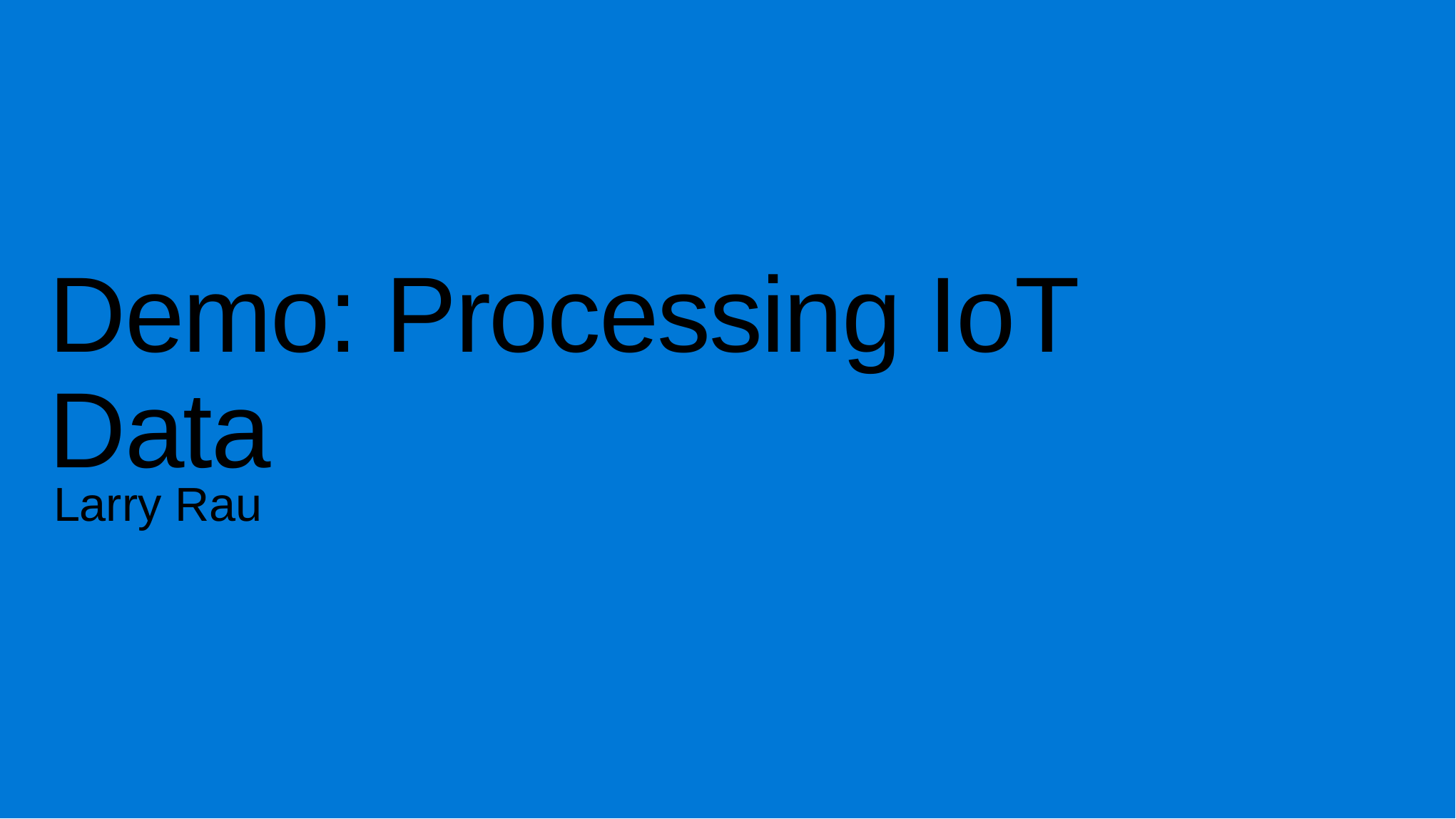

# Demo: Processing IoT Data
Larry Rau